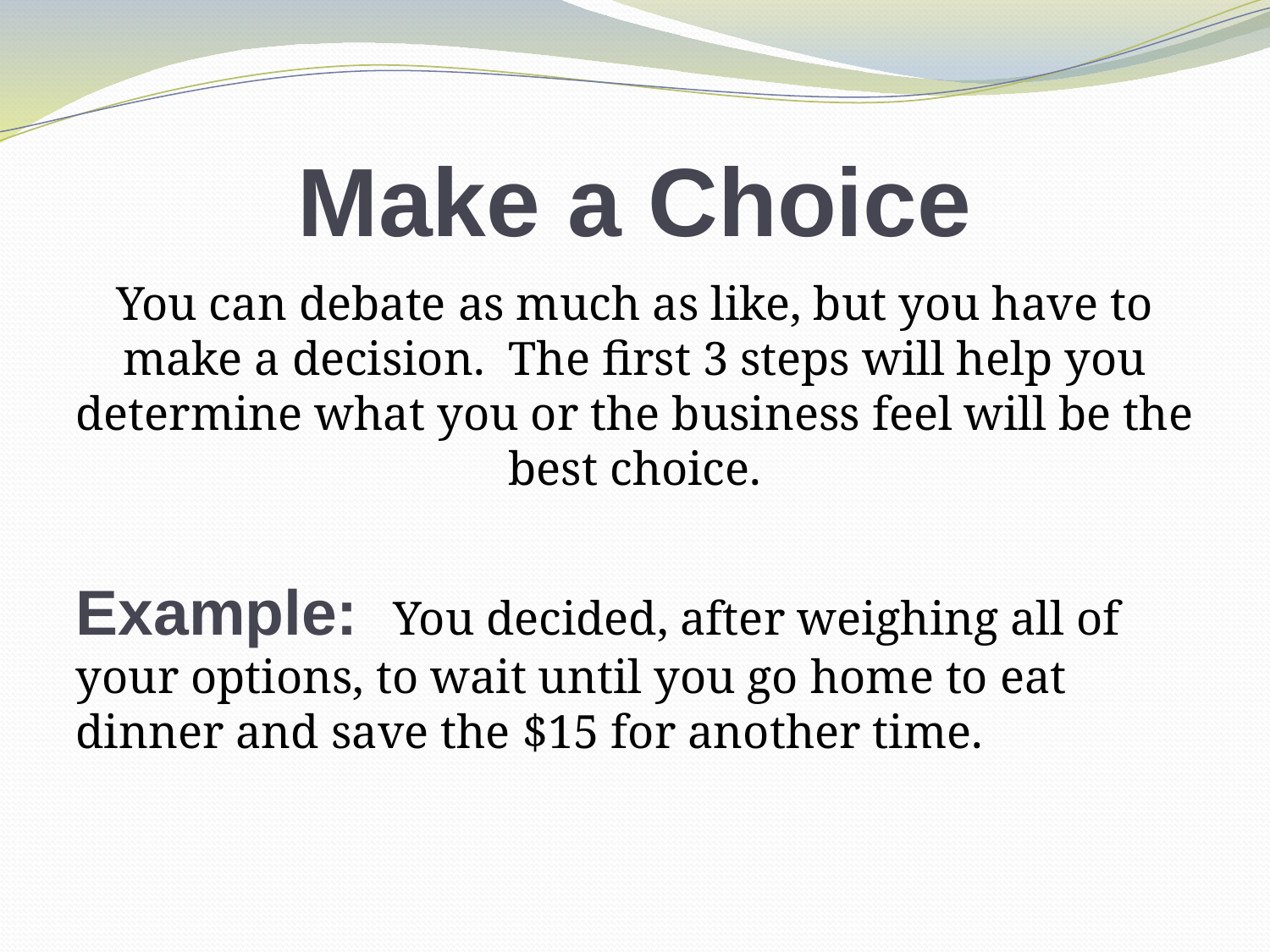

# Make a Choice
You can debate as much as like, but you have to make a decision.  The first 3 steps will help you determine what you or the business feel will be the best choice.

Example:  You decided, after weighing all of your options, to wait until you go home to eat dinner and save the $15 for another time.